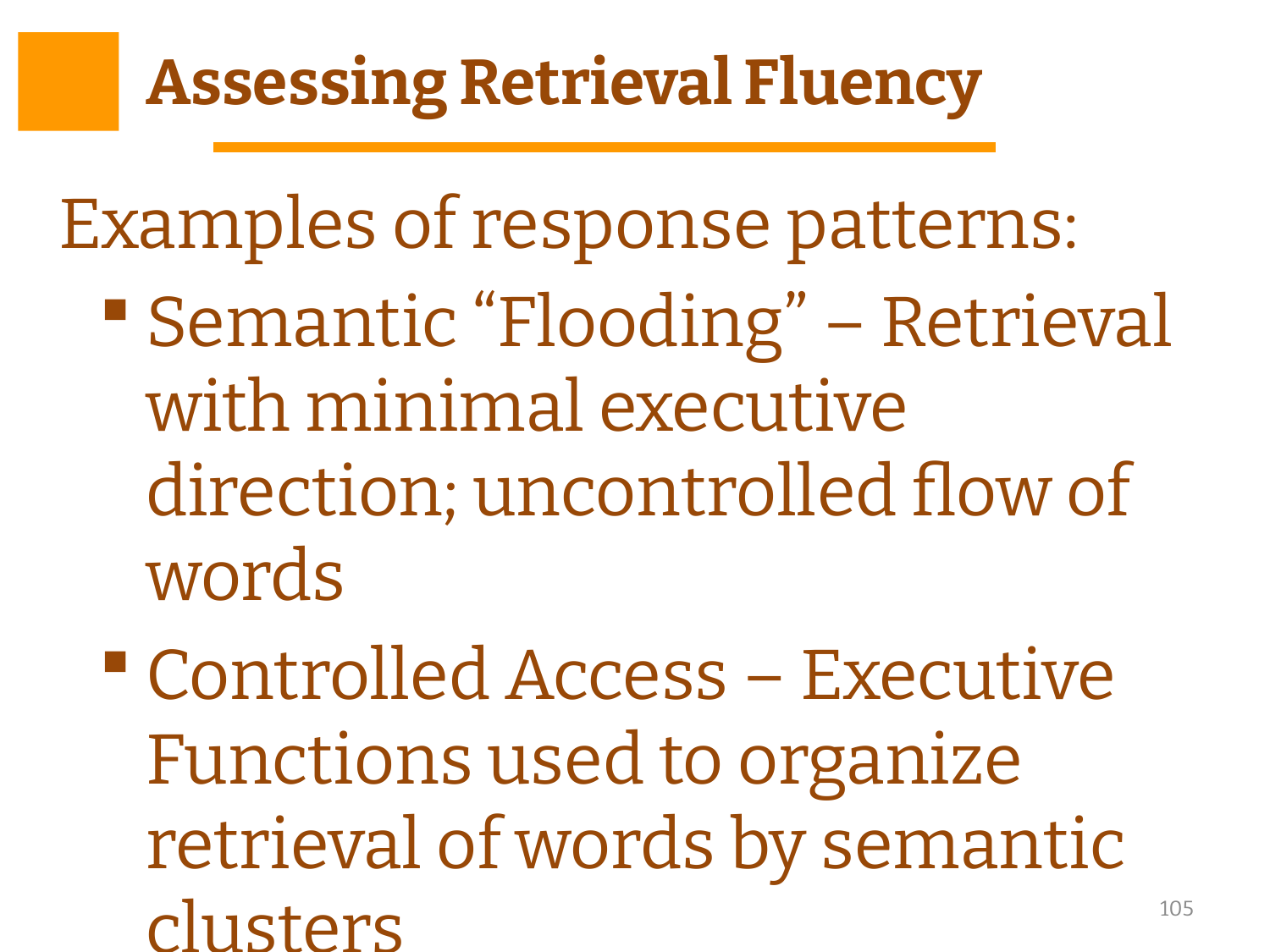

# Assessing Retrieval Fluency

Examples of response patterns:
Semantic “Flooding” – Retrieval with minimal executive direction; uncontrolled flow of words
Controlled Access – Executive Functions used to organize retrieval of words by semantic clusters

105